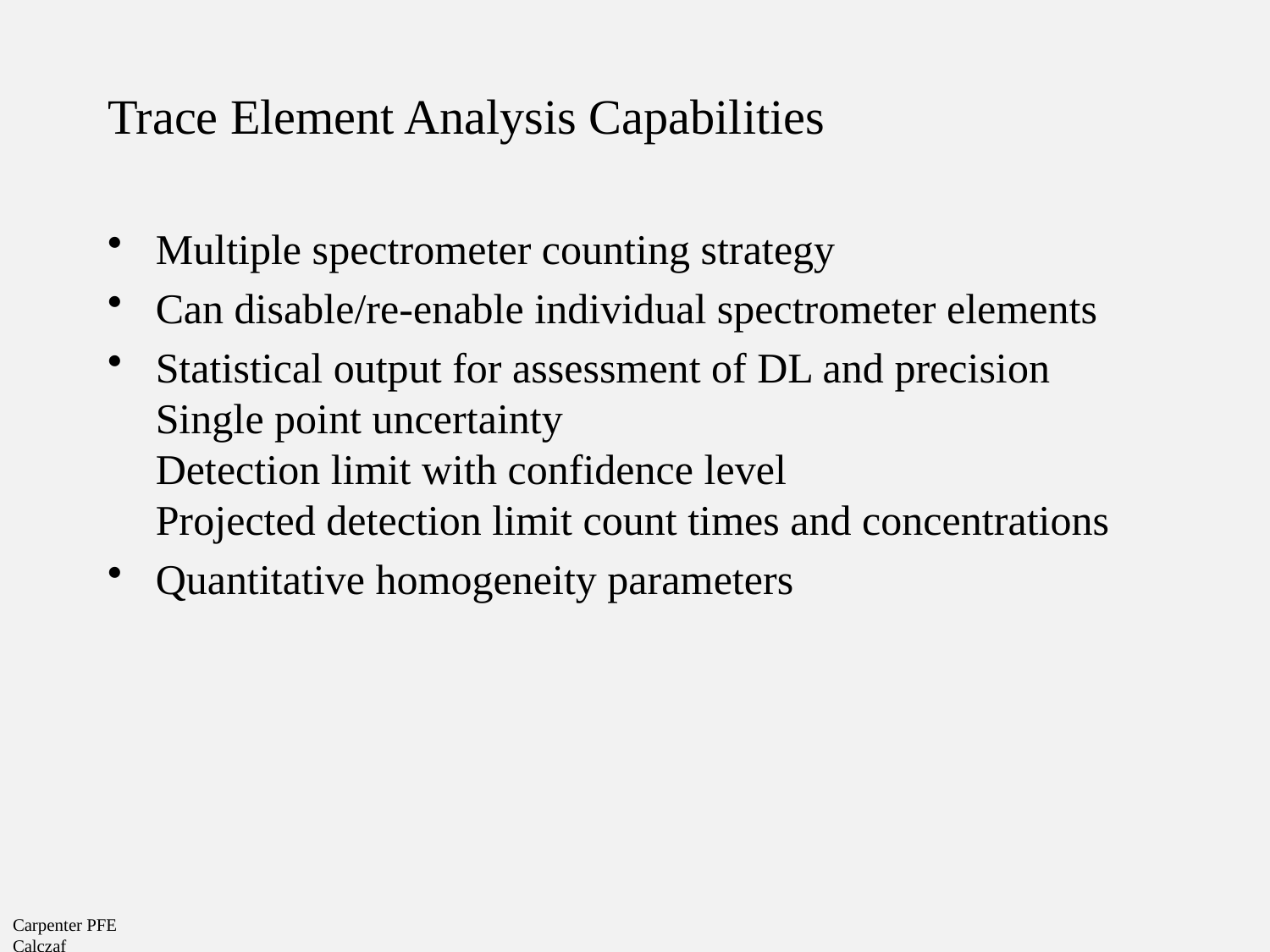

# Trace Element Analysis Capabilities
Multiple spectrometer counting strategy
Can disable/re-enable individual spectrometer elements
Statistical output for assessment of DL and precision
Single point uncertainty
Detection limit with confidence level
Projected detection limit count times and concentrations
Quantitative homogeneity parameters
Carpenter PFE Calczaf